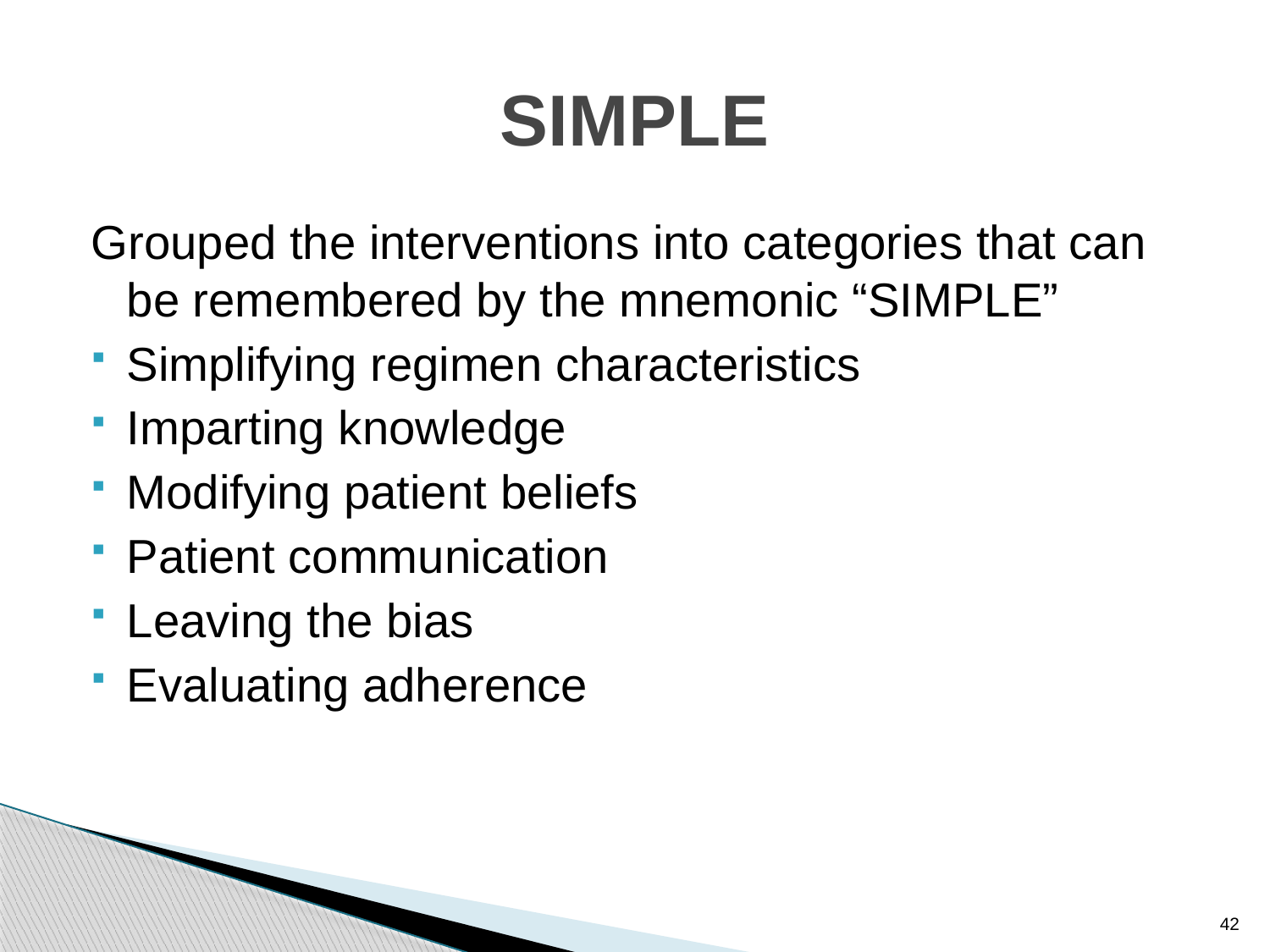

# SIMPLE
Grouped the interventions into categories that can be remembered by the mnemonic “SIMPLE”
Simplifying regimen characteristics
Imparting knowledge
Modifying patient beliefs
Patient communication
Leaving the bias
Evaluating adherence
42